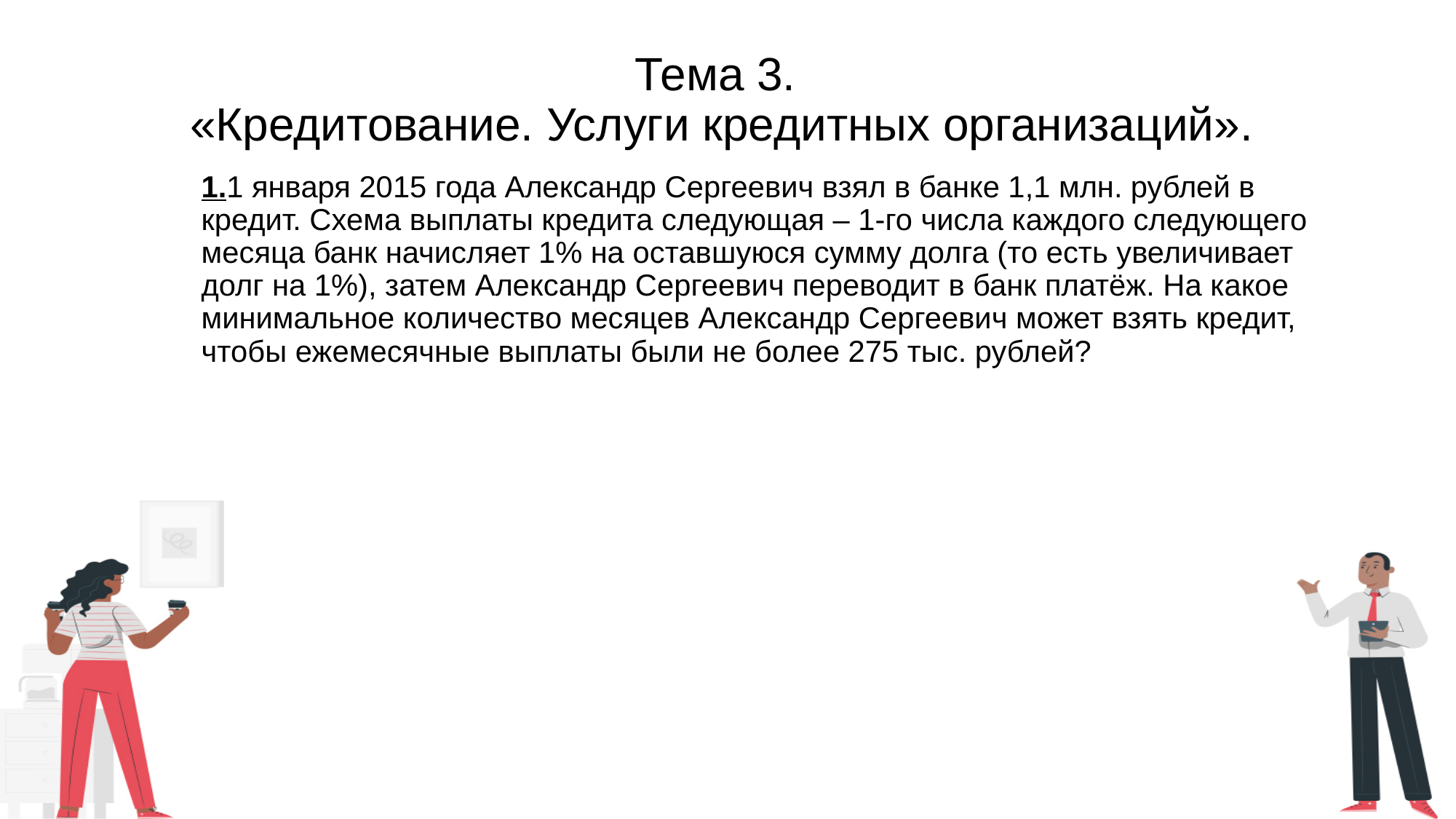

# Тема 3. «Кредитование. Услуги кредитных организаций».
1.1 января 2015 года Александр Сергеевич взял в банке 1,1 млн. рублей в кредит. Схема выплаты кредита следующая – 1-го числа каждого следующего месяца банк начисляет 1% на оставшуюся сумму долга (то есть увеличивает долг на 1%), затем Александр Сергеевич переводит в банк платёж. На какое минимальное количество месяцев Александр Сергеевич может взять кредит, чтобы ежемесячные выплаты были не более 275 тыс. рублей?